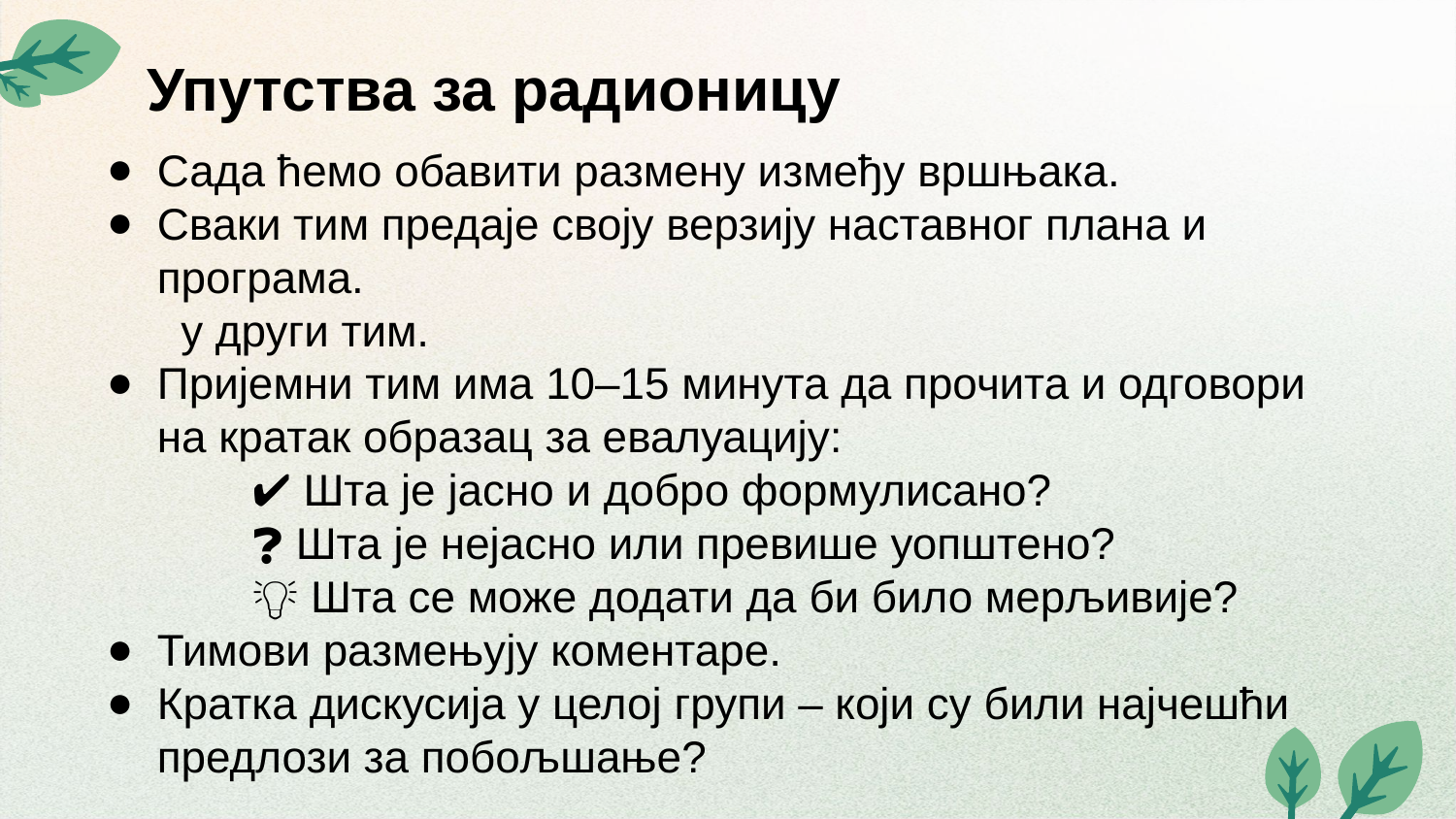

# Упутства за радионицу
Сада ћемо обавити размену између вршњака.
Сваки тим предаје своју верзију наставног плана и програма.
      у други тим.
Пријемни тим има 10–15 минута да прочита и одговори на кратак образац за евалуацију:
✔ Шта је јасно и добро формулисано?
❓ Шта је нејасно или превише уопштено?
💡 Шта се може додати да би било мерљивије?
Тимови размењују коментаре.
Кратка дискусија у целој групи – који су били најчешћи предлози за побољшање?